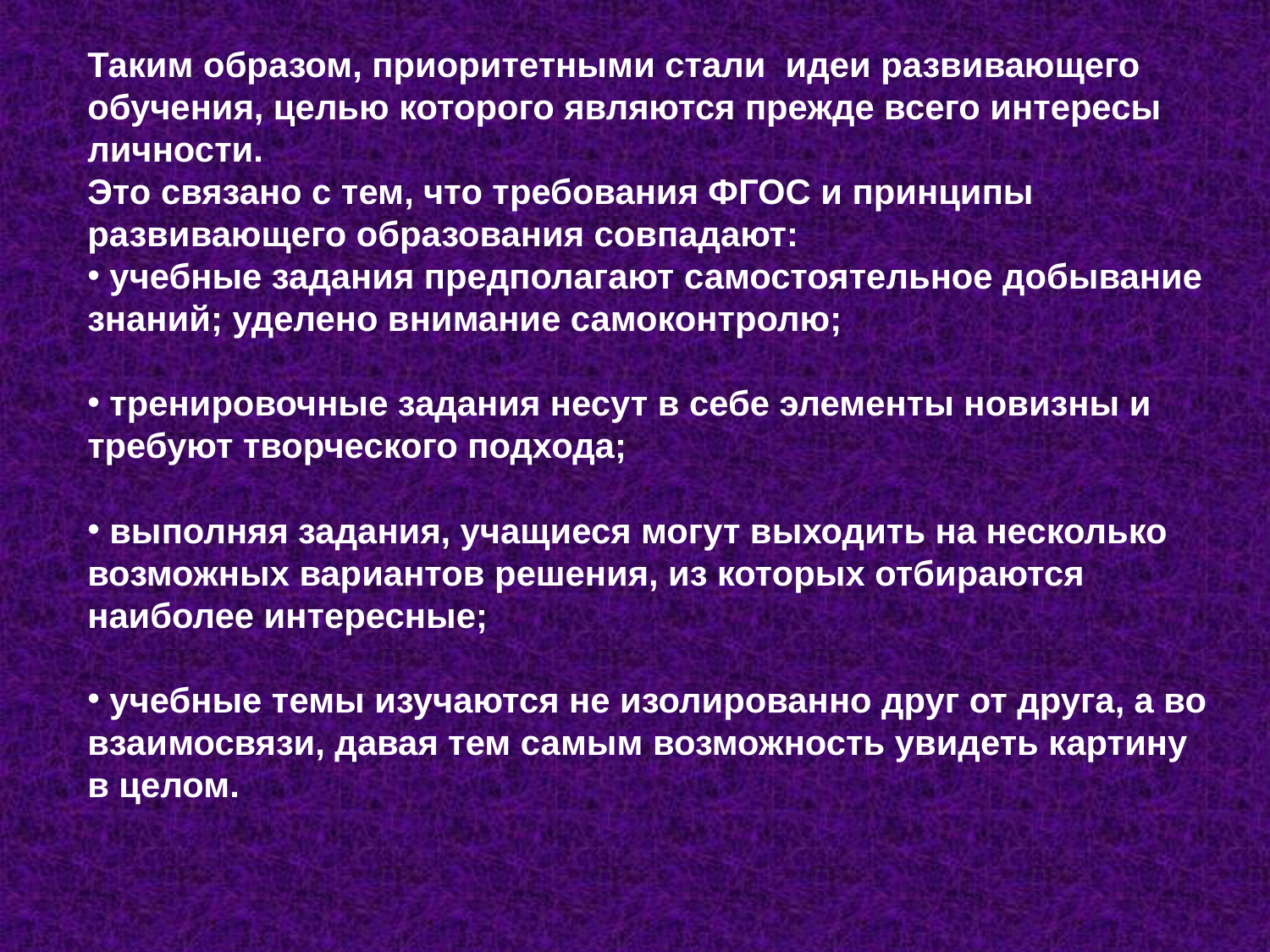

Таким образом, приоритетными стали  идеи развивающего обучения, целью которого являются прежде всего интересы личности.
Это связано с тем, что требования ФГОС и принципы развивающего образования совпадают:
 учебные задания предполагают самостоятельное добывание знаний; уделено внимание самоконтролю;

 тренировочные задания несут в себе элементы новизны и требуют творческого подхода;

 выполняя задания, учащиеся могут выходить на несколько возможных вариантов решения, из которых отбираются наиболее интересные;

 учебные темы изучаются не изолированно друг от друга, а во взаимосвязи, давая тем самым возможность увидеть картину в целом.